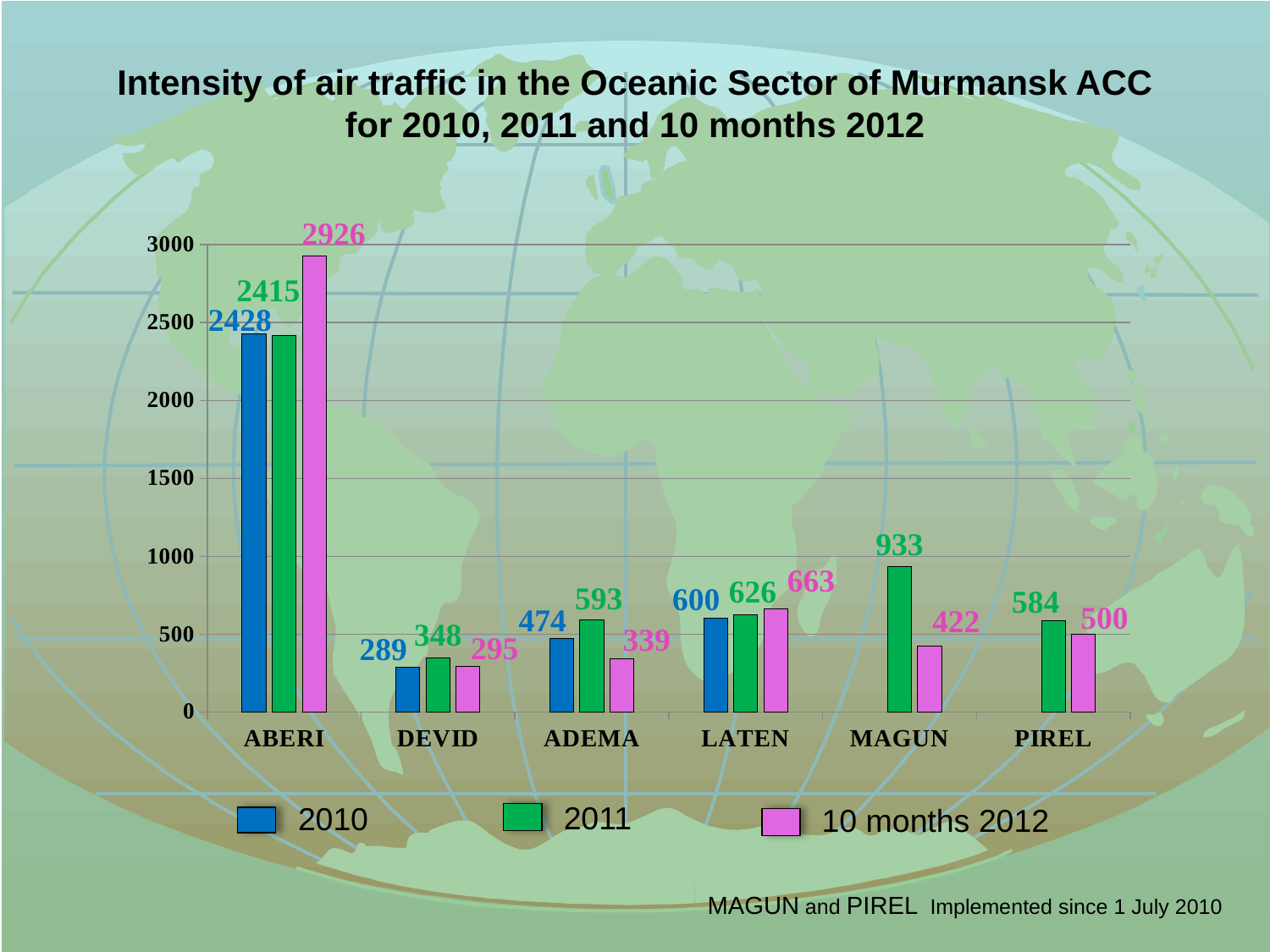

# Intensity of air traffic in the Oceanic Sector of Murmansk ACC for 2010, 2011 and 10 months 2012

### Chart

| Category | 2010 | 2011 | 2012 |
|---|---|---|---|
| ABERI | 2428.0 | 2415.0 | 2926.0 |
| DEVID | 289.0 | 348.0 | 295.0 |
| ADEMA | 474.0 | 593.0 | 339.0 |
| LATEN | 600.0 | 626.0 | 663.0 |
| MAGUN | None | 933.0 | 422.0 |
| PIREL | None | 584.0 | 500.0 |
2011
2010
10 months 2012

MAGUN and PIREL  Implemented since 1 July 2010